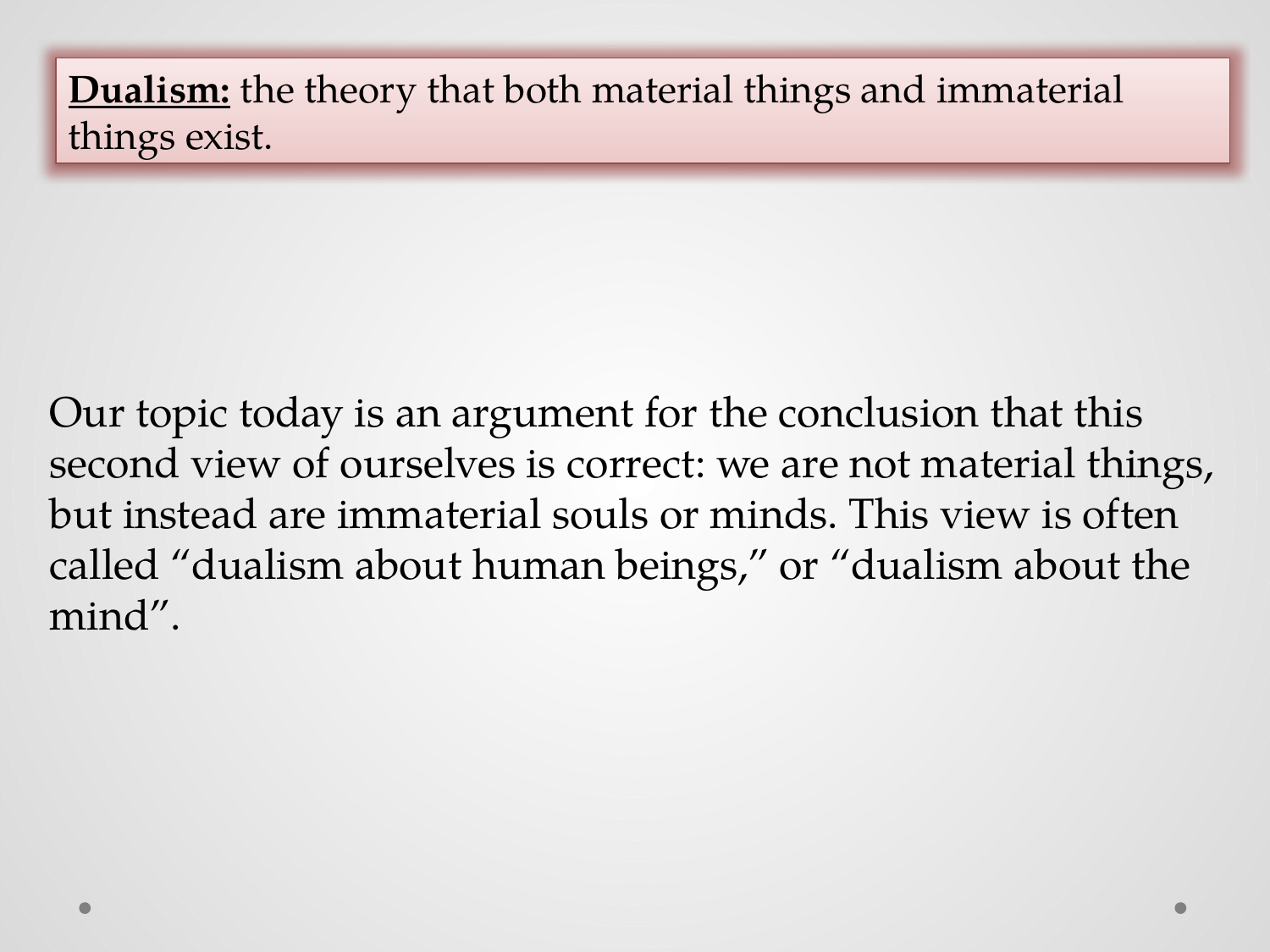

Dualism: the theory that both material things and immaterial things exist.
Our topic today is an argument for the conclusion that this second view of ourselves is correct: we are not material things, but instead are immaterial souls or minds. This view is often called “dualism about human beings,” or “dualism about the mind”.